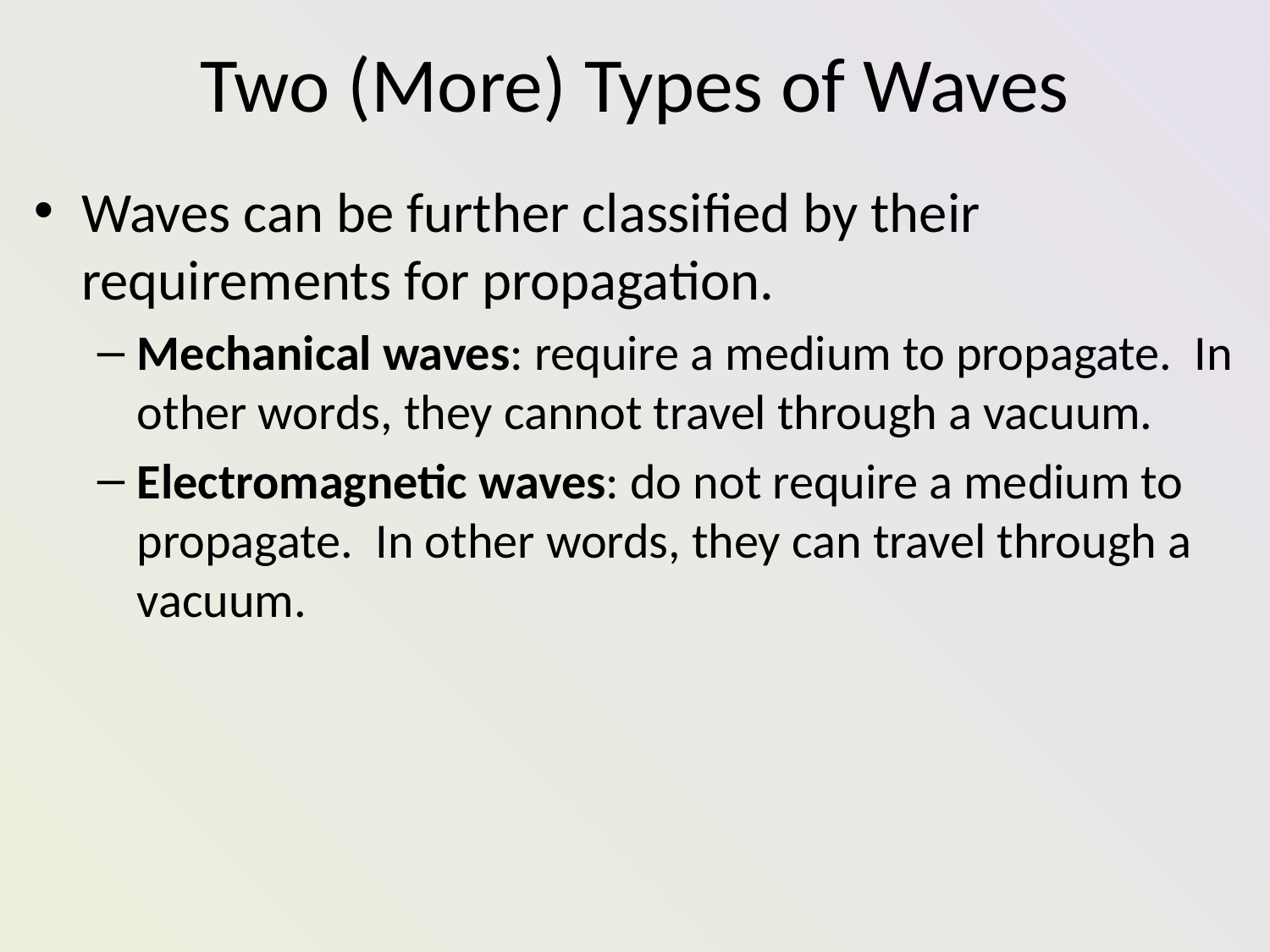

# Two (More) Types of Waves
Waves can be further classified by their requirements for propagation.
Mechanical waves: require a medium to propagate.  In other words, they cannot travel through a vacuum.
Electromagnetic waves: do not require a medium to propagate.  In other words, they can travel through a vacuum.